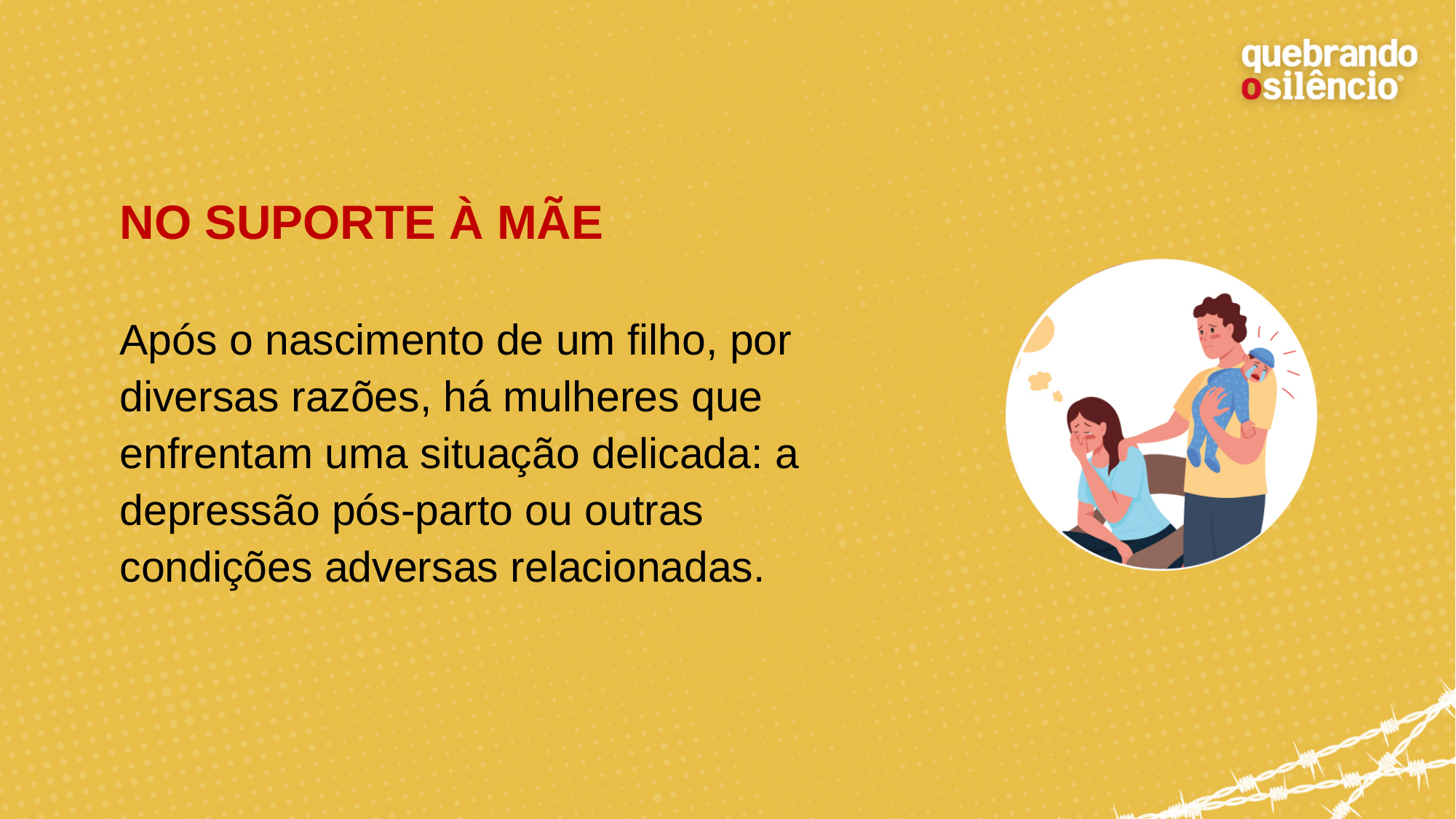

NO SUPORTE À MÃE

Após o nascimento de um filho, por diversas razões, há mulheres que enfrentam uma situação delicada: a depressão pós-parto ou outras condições adversas relacionadas.